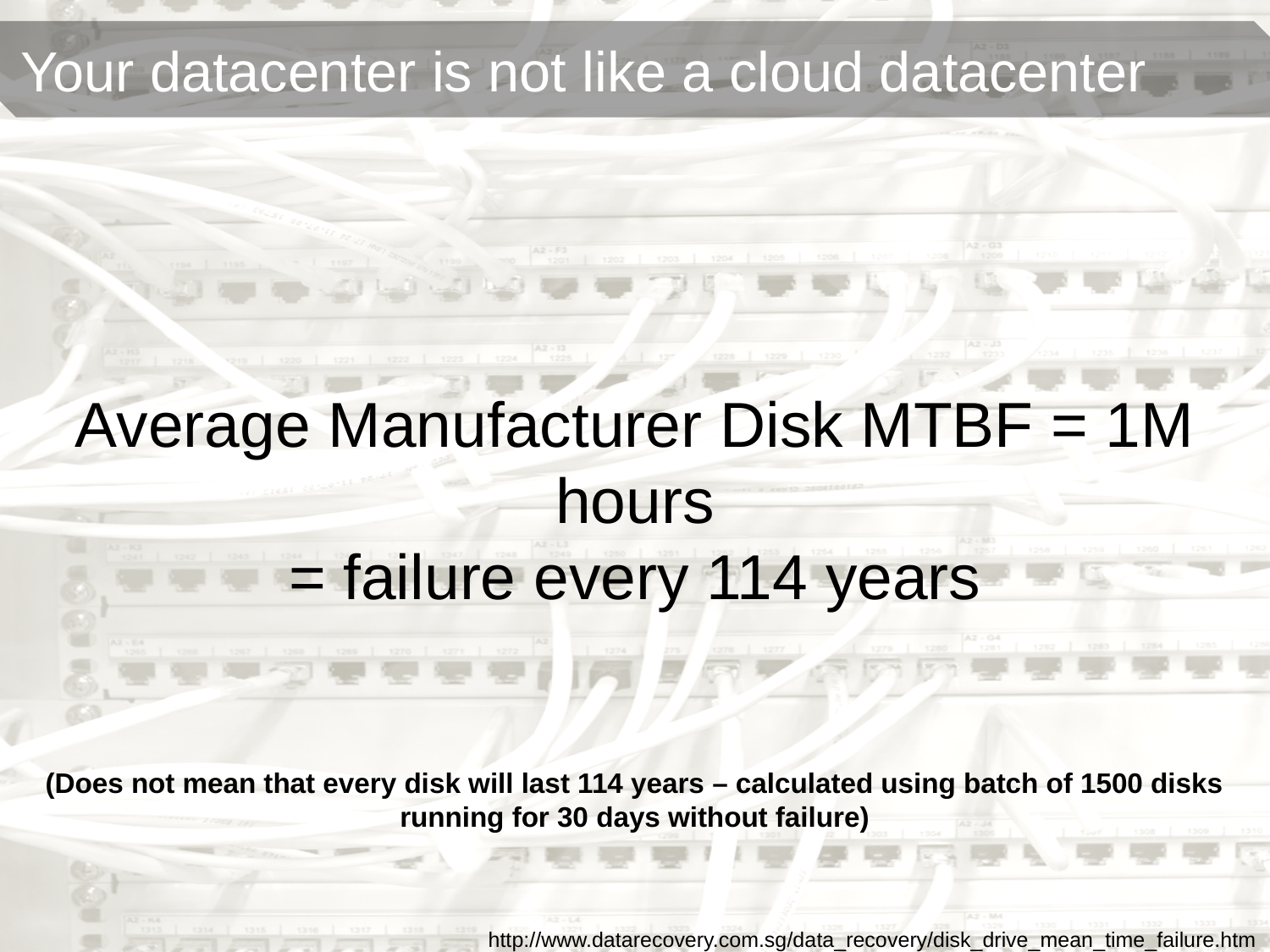

Average Manufacturer Disk MTBF = 1M hours
= failure every 114 years
(Does not mean that every disk will last 114 years – calculated using batch of 1500 disks running for 30 days without failure)
http://www.datarecovery.com.sg/data_recovery/disk_drive_mean_time_failure.htm